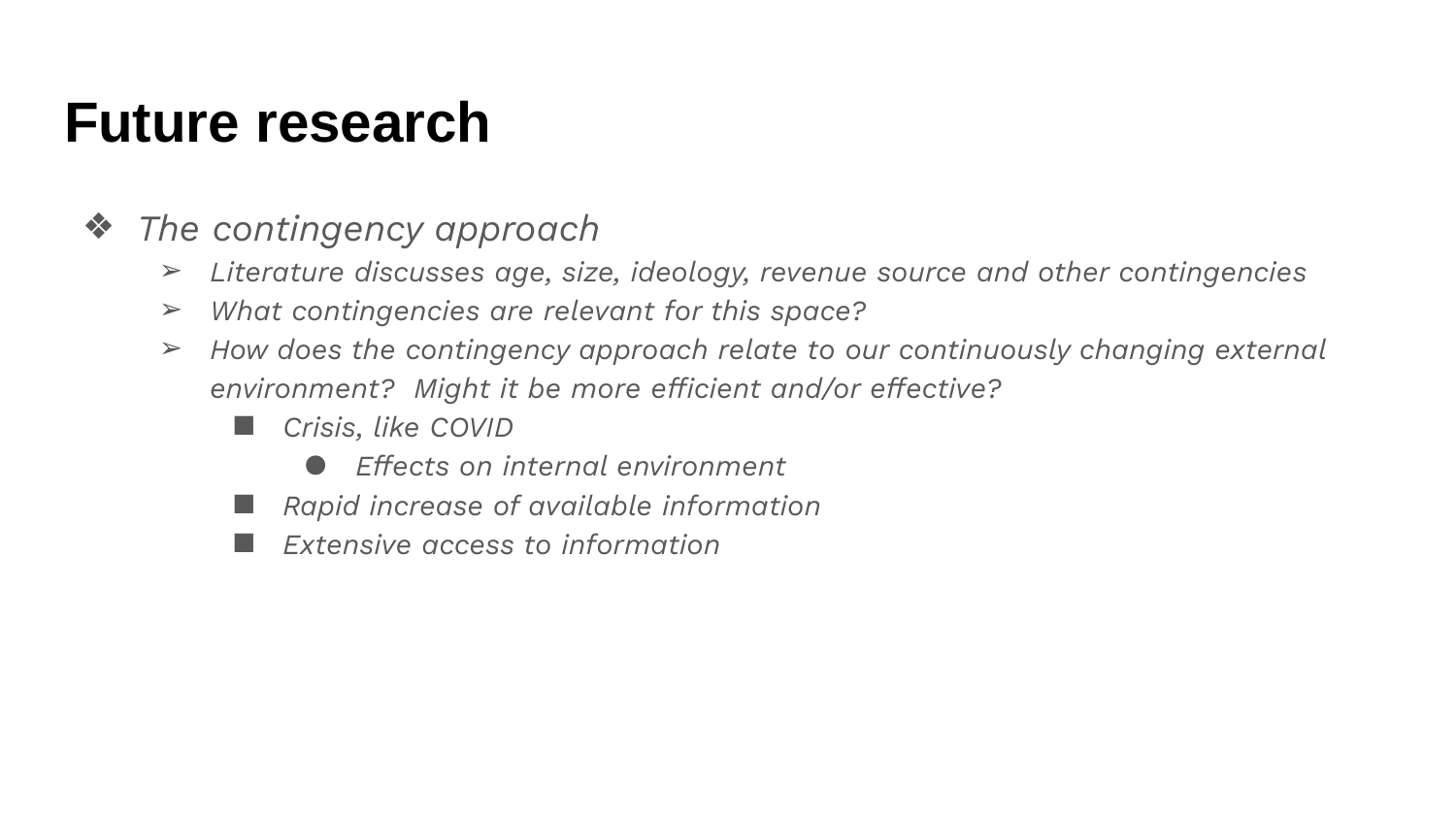

# Future research
The contingency approach
Literature discusses age, size, ideology, revenue source and other contingencies
What contingencies are relevant for this space?
How does the contingency approach relate to our continuously changing external environment?  Might it be more efficient and/or effective?
Crisis, like COVID
Effects on internal environment
Rapid increase of available information
Extensive access to information